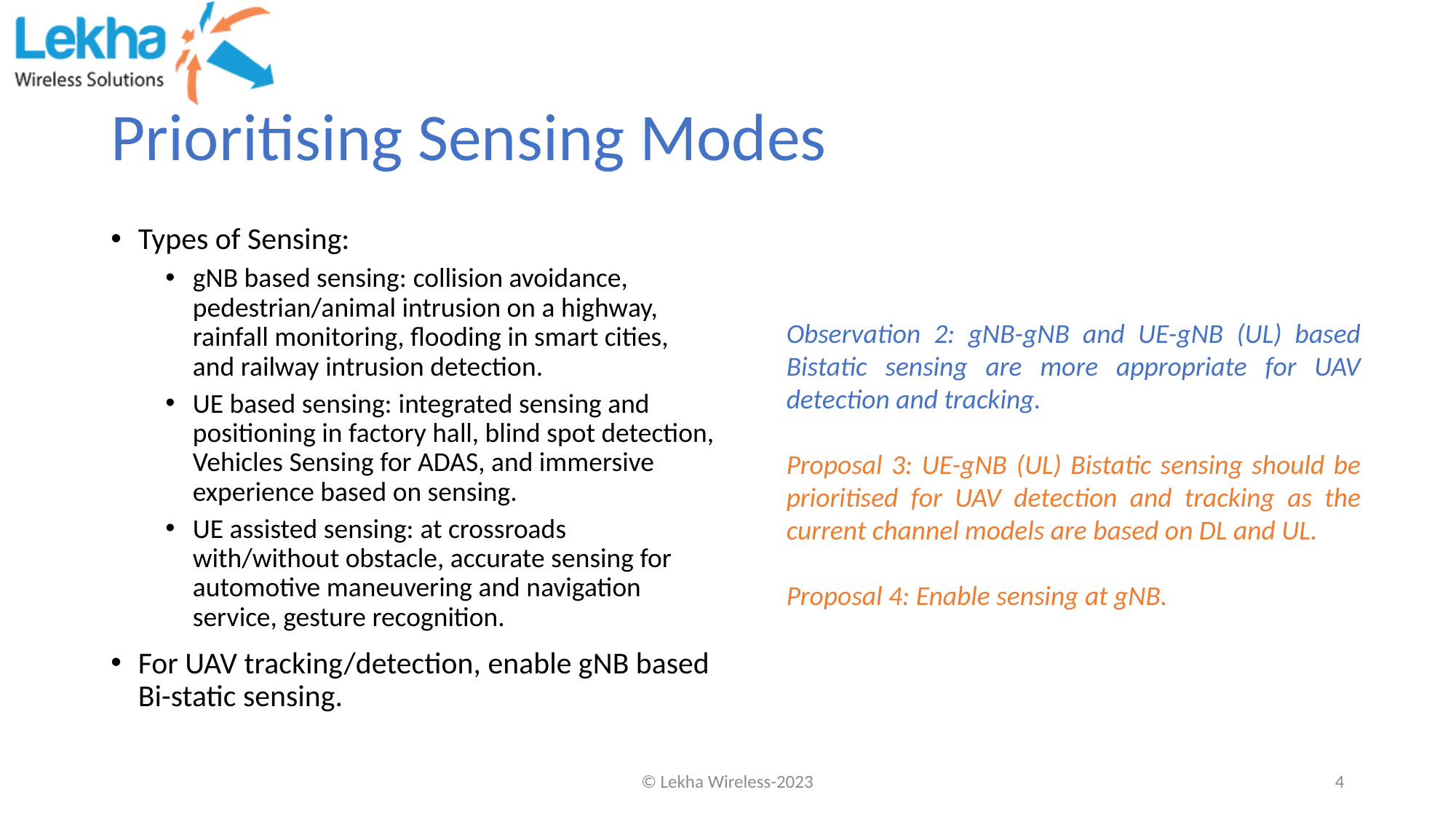

# Prioritising Sensing Modes
Types of Sensing:
gNB based sensing: collision avoidance, pedestrian/animal intrusion on a highway, rainfall monitoring, flooding in smart cities, and railway intrusion detection.
UE based sensing: integrated sensing and positioning in factory hall, blind spot detection, Vehicles Sensing for ADAS, and immersive experience based on sensing.
UE assisted sensing: at crossroads with/without obstacle, accurate sensing for automotive maneuvering and navigation service, gesture recognition.
For UAV tracking/detection, enable gNB based Bi-static sensing.

Observation 2: gNB-gNB and UE-gNB (UL) based Bistatic sensing are more appropriate for UAV detection and tracking.

Proposal 3: UE-gNB (UL) Bistatic sensing should be prioritised for UAV detection and tracking as the current channel models are based on DL and UL.

Proposal 4: Enable sensing at gNB.

© Lekha Wireless-2023
4